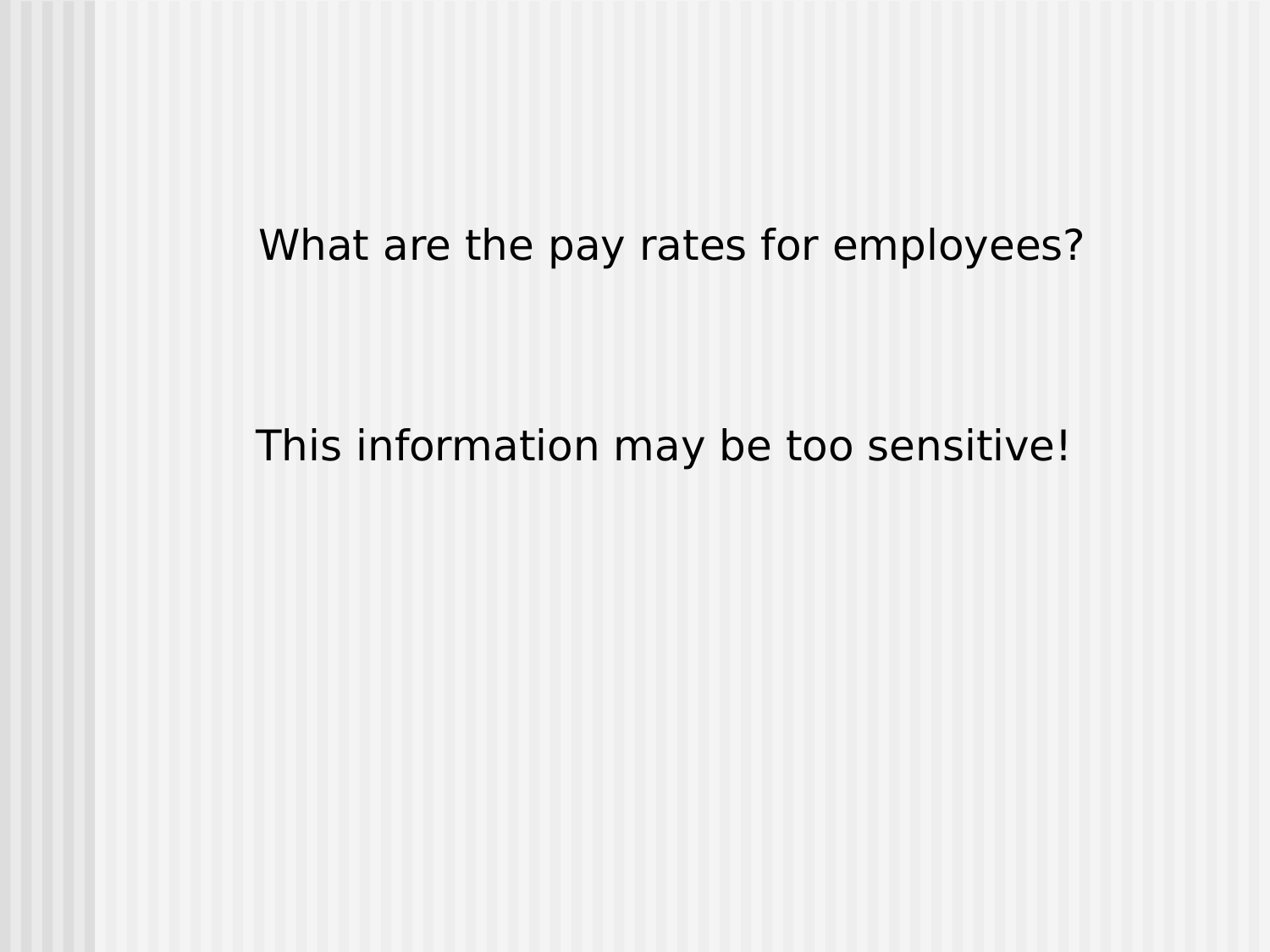

What are the pay rates for employees?
This information may be too sensitive!